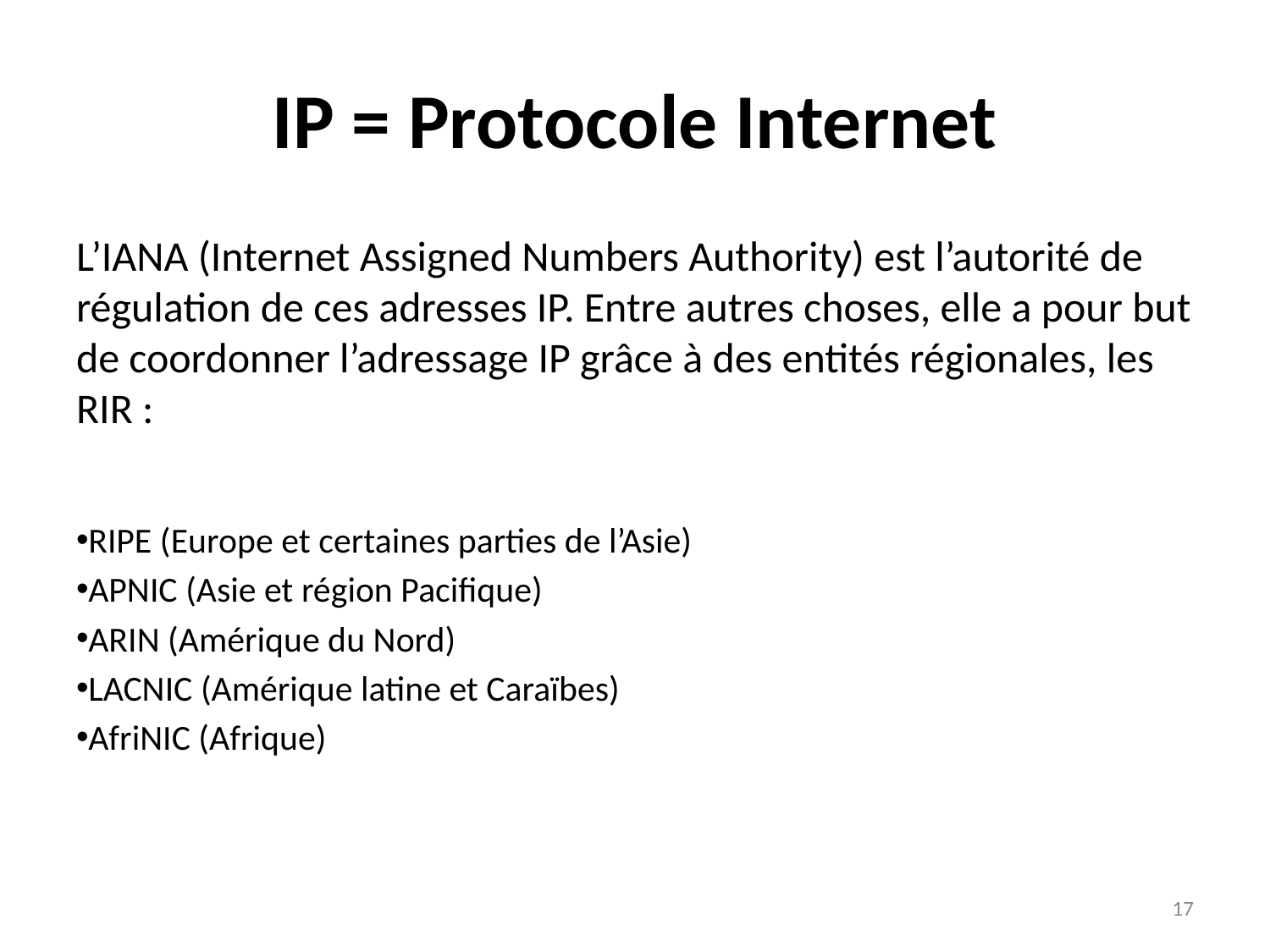

# IP = Protocole Internet
L’IANA (Internet Assigned Numbers Authority) est l’autorité de régulation de ces adresses IP. Entre autres choses, elle a pour but de coordonner l’adressage IP grâce à des entités régionales, les RIR :

RIPE (Europe et certaines parties de l’Asie)
APNIC (Asie et région Pacifique)
ARIN (Amérique du Nord)
LACNIC (Amérique latine et Caraïbes)
AfriNIC (Afrique)
17